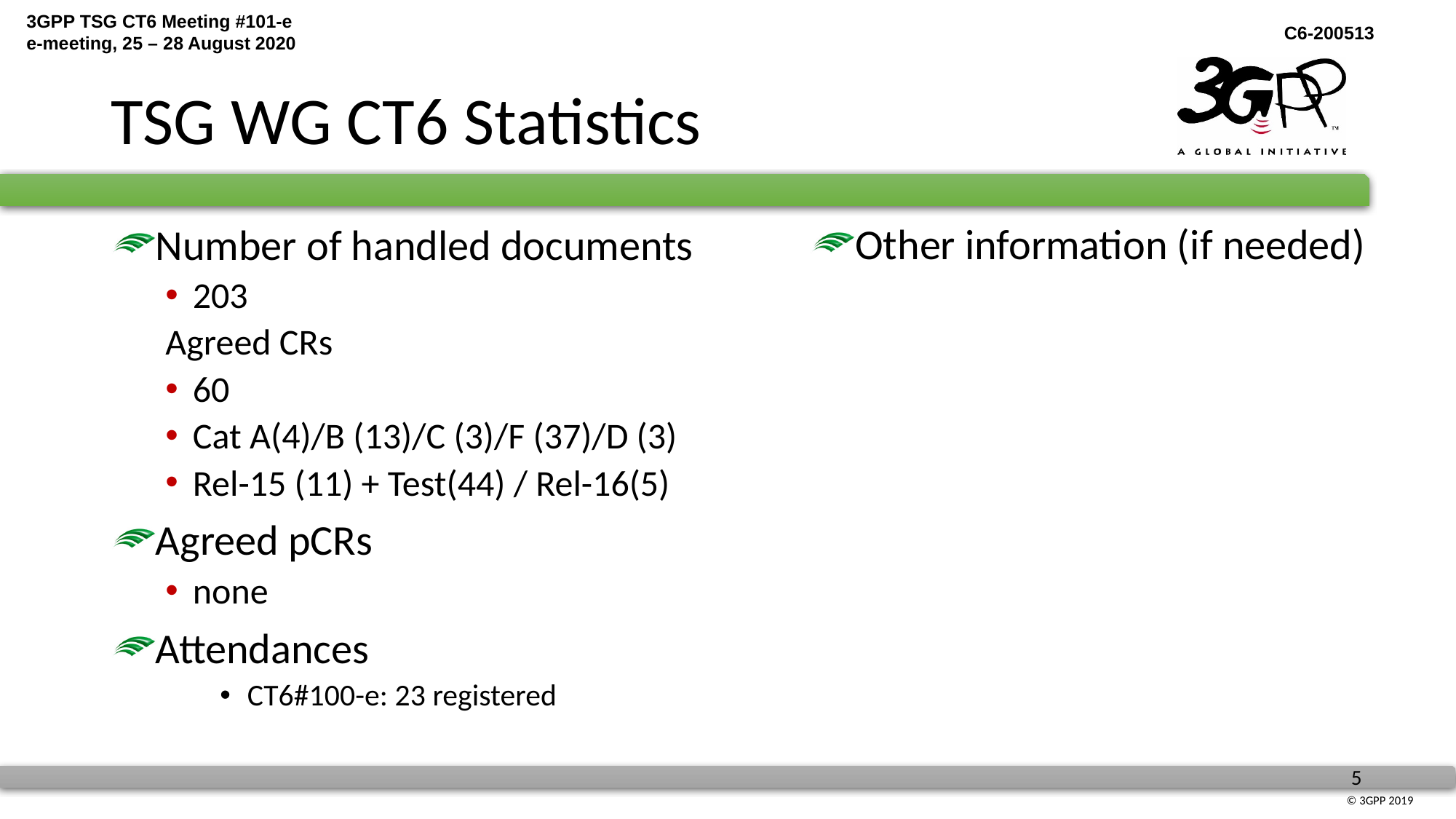

# TSG WG CT6 Statistics
Other information (if needed)

Number of handled documents
203
Agreed CRs
60
Cat A(4)/B (13)/C (3)/F (37)/D (3)
Rel-15 (11) + Test(44) / Rel-16(5)
Agreed pCRs
none
Attendances
CT6#100-e: 23 registered